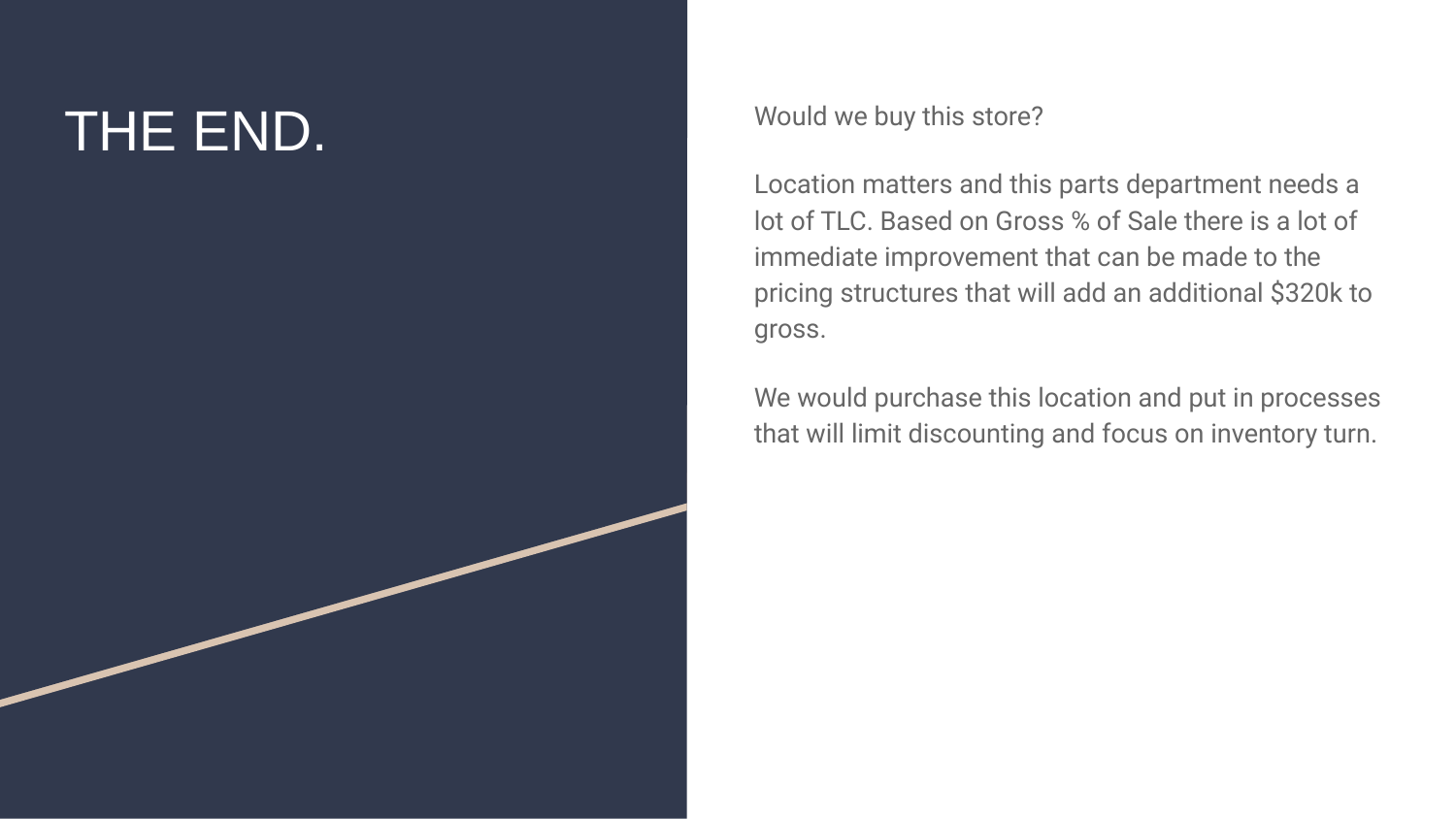

# THE END.
Would we buy this store?
Location matters and this parts department needs a lot of TLC. Based on Gross % of Sale there is a lot of immediate improvement that can be made to the pricing structures that will add an additional $320k to gross.
We would purchase this location and put in processes that will limit discounting and focus on inventory turn.